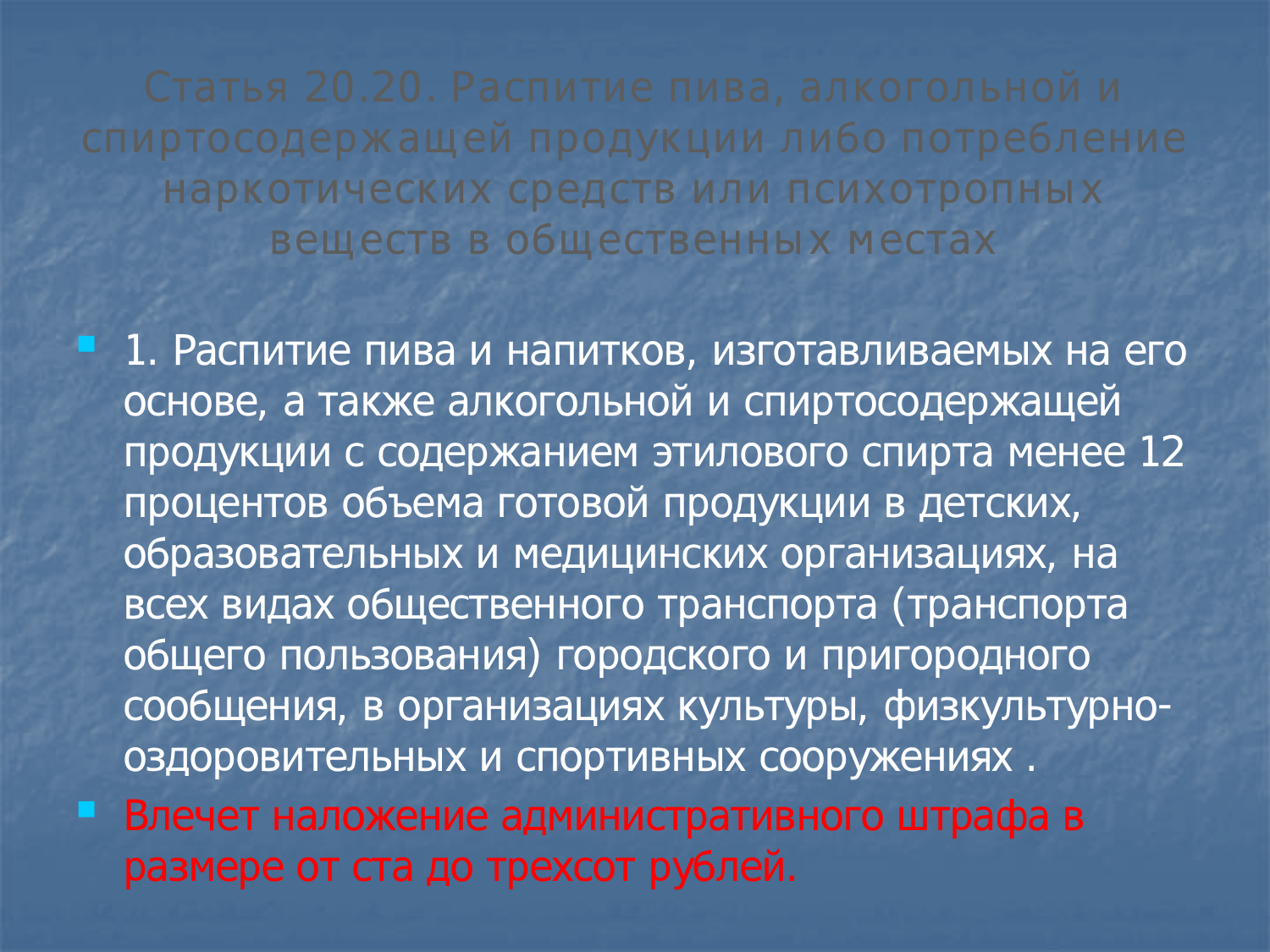

# Статья 20.20. Распитие пива, алкогольной и спиртосодержащей продукции либо потребление наркотических средств или психотропных веществ в общественных местах
1. Распитие пива и напитков, изготавливаемых на его основе, а также алкогольной и спиртосодержащей продукции с содержанием этилового спирта менее 12 процентов объема готовой продукции в детских, образовательных и медицинских организациях, на всех видах общественного транспорта (транспорта общего пользования) городского и пригородного сообщения, в организациях культуры, физкультурно-оздоровительных и спортивных сооружениях .
Влечет наложение административного штрафа в размере от ста до трехсот рублей.